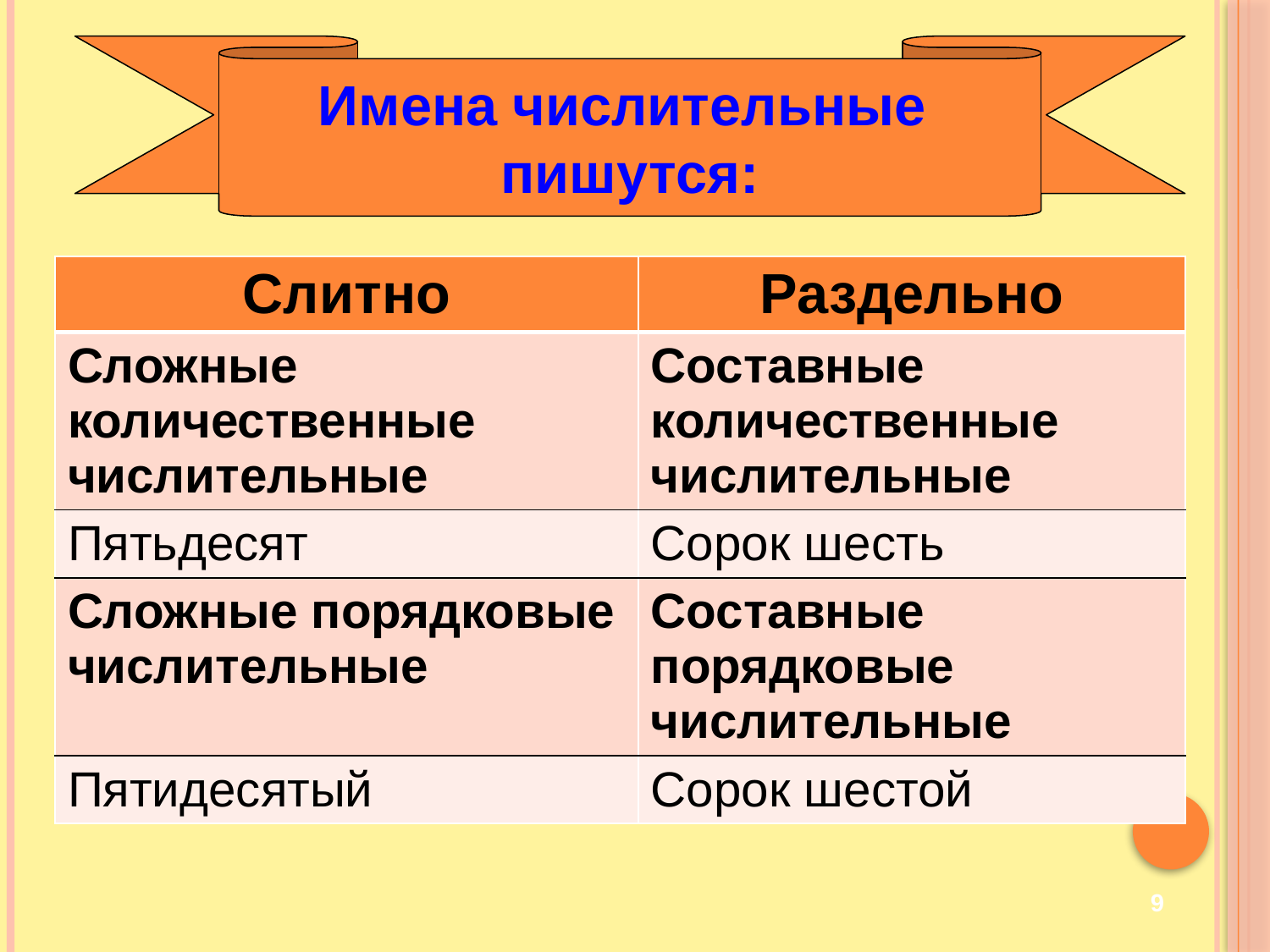

Имена числительные
пишутся:
| Слитно | Раздельно |
| --- | --- |
| Сложные количественные числительные | Составные количественные числительные |
| Пятьдесят | Сорок шесть |
| Сложные порядковые числительные | Составные порядковые числительные |
| Пятидесятый | Сорок шестой |
9